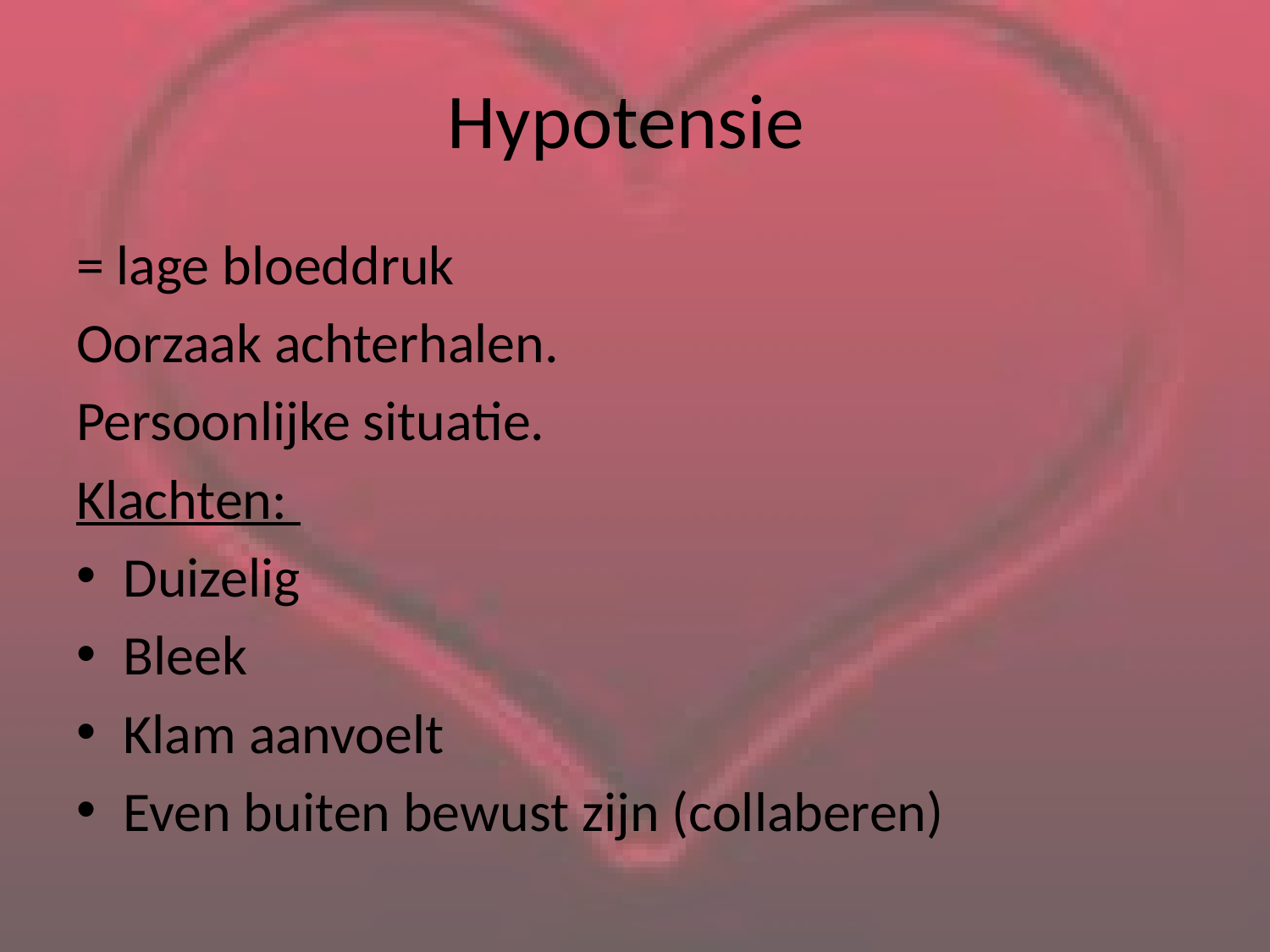

# Hypotensie
= lage bloeddruk
Oorzaak achterhalen.
Persoonlijke situatie.
Klachten:
Duizelig
Bleek
Klam aanvoelt
Even buiten bewust zijn (collaberen)